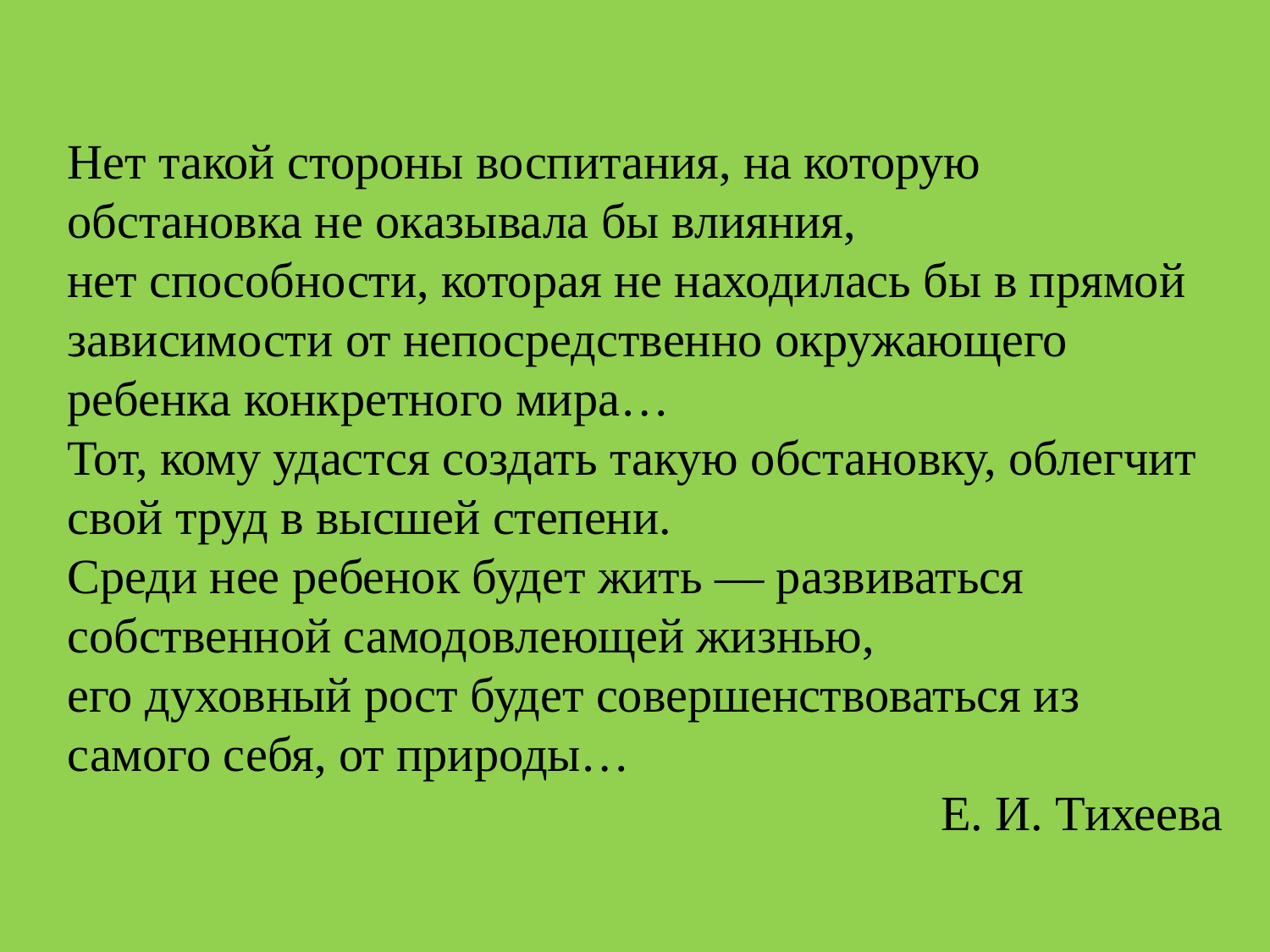

Нет такой стороны воспитания, на которую обстановка не оказывала бы влияния,
нет способности, которая не находилась бы в прямой зависимости от непосредственно окружающего ребенка конкретного мира…
Тот, кому удастся создать такую обстановку, облегчит свой труд в высшей степени.
Среди нее ребенок будет жить — развиваться собственной самодовлеющей жизнью,
его духовный рост будет совершенствоваться из самого себя, от природы…
Е. И. Тихеева